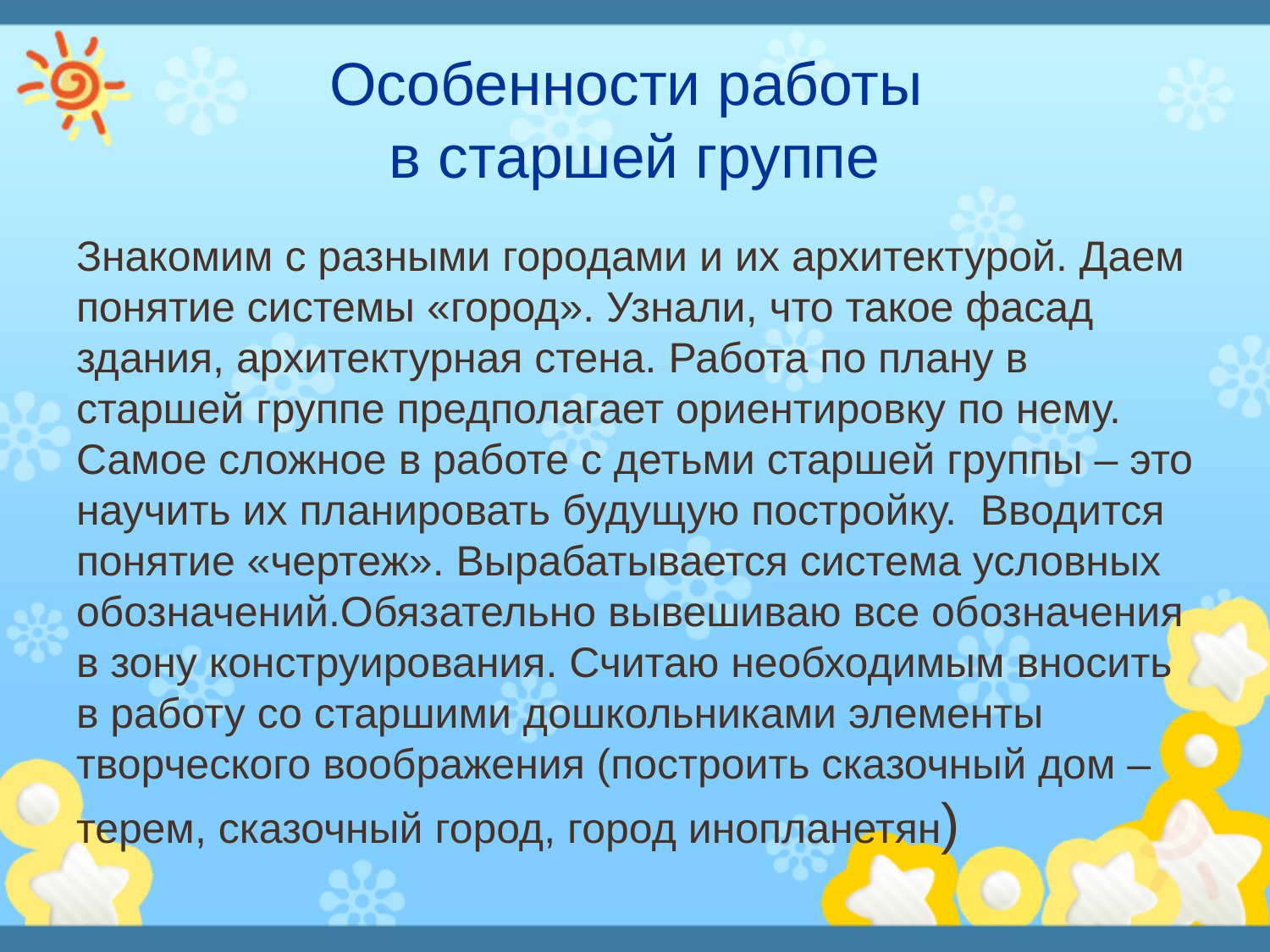

# Особенности работы в старшей группе
Знакомим с разными городами и их архитектурой. Даем понятие системы «город». Узнали, что такое фасад здания, архитектурная стена. Работа по плану в старшей группе предполагает ориентировку по нему. Самое сложное в работе с детьми старшей группы – это научить их планировать будущую постройку.  Вводится понятие «чертеж». Вырабатывается система условных обозначений.Обязательно вывешиваю все обозначения в зону конструирования. Считаю необходимым вносить в работу со старшими дошкольниками элементы творческого воображения (построить сказочный дом – терем, сказочный город, город инопланетян)